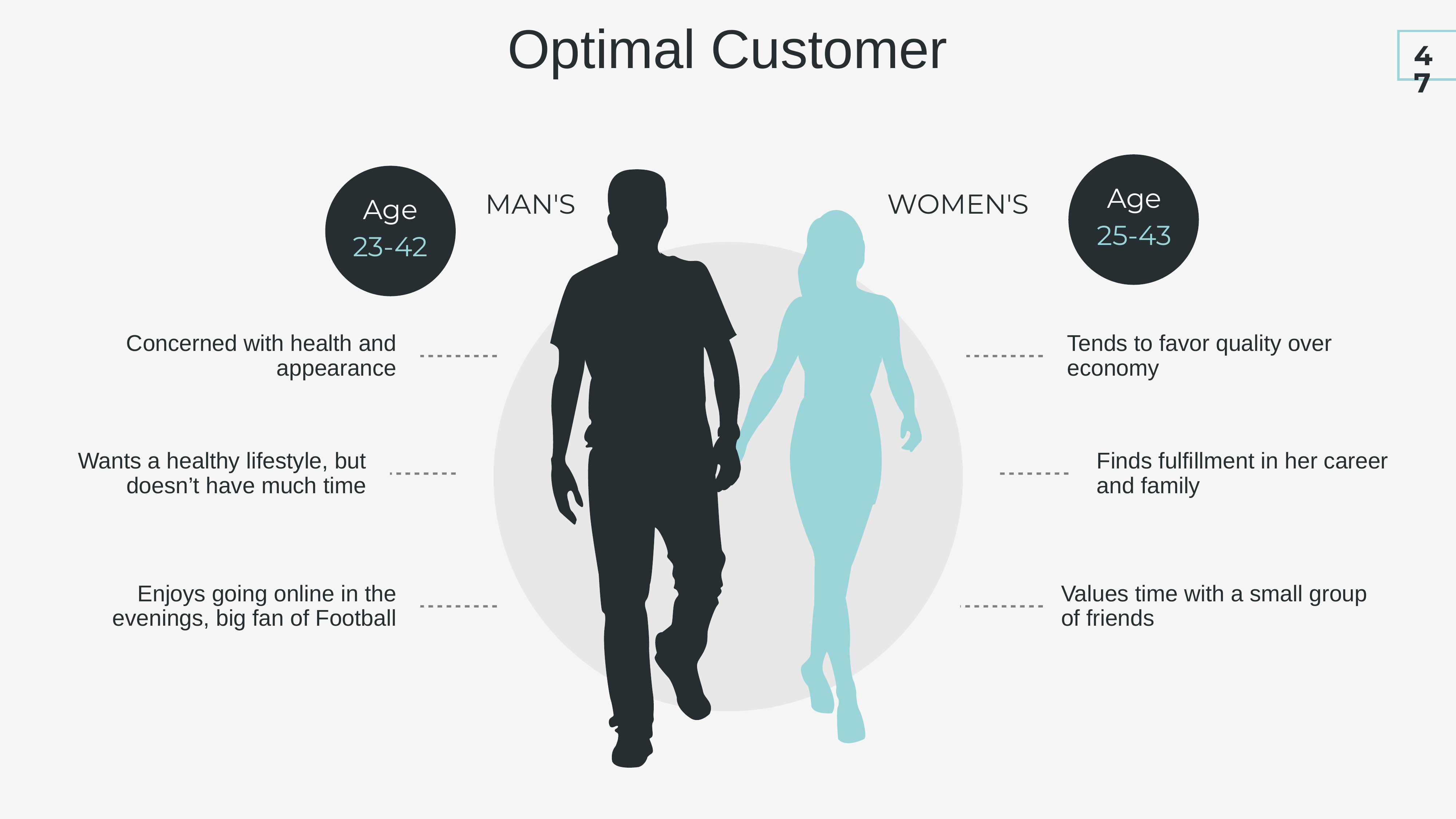

Optimal Customer
47

Age
man's
women's
Age

25-43
23-42

Concerned with health and appearance
Tends to favor quality over economy

Wants a healthy lifestyle, but doesn’t have much time
Finds fulfillment in her career and family

Enjoys going online in the evenings, big fan of Football
Values time with a small group of friends